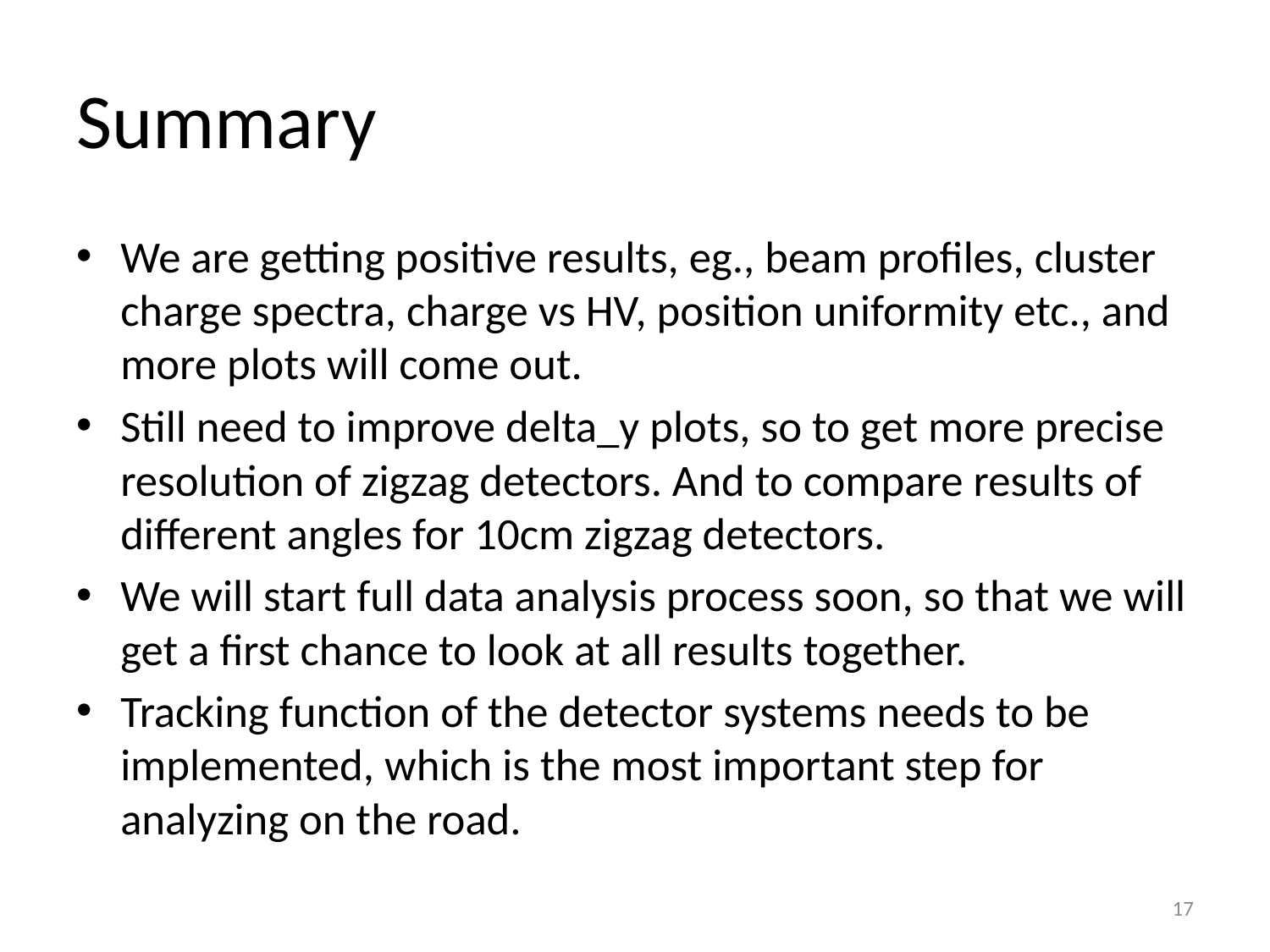

# Summary
We are getting positive results, eg., beam profiles, cluster charge spectra, charge vs HV, position uniformity etc., and more plots will come out.
Still need to improve delta_y plots, so to get more precise resolution of zigzag detectors. And to compare results of different angles for 10cm zigzag detectors.
We will start full data analysis process soon, so that we will get a first chance to look at all results together.
Tracking function of the detector systems needs to be implemented, which is the most important step for analyzing on the road.
17